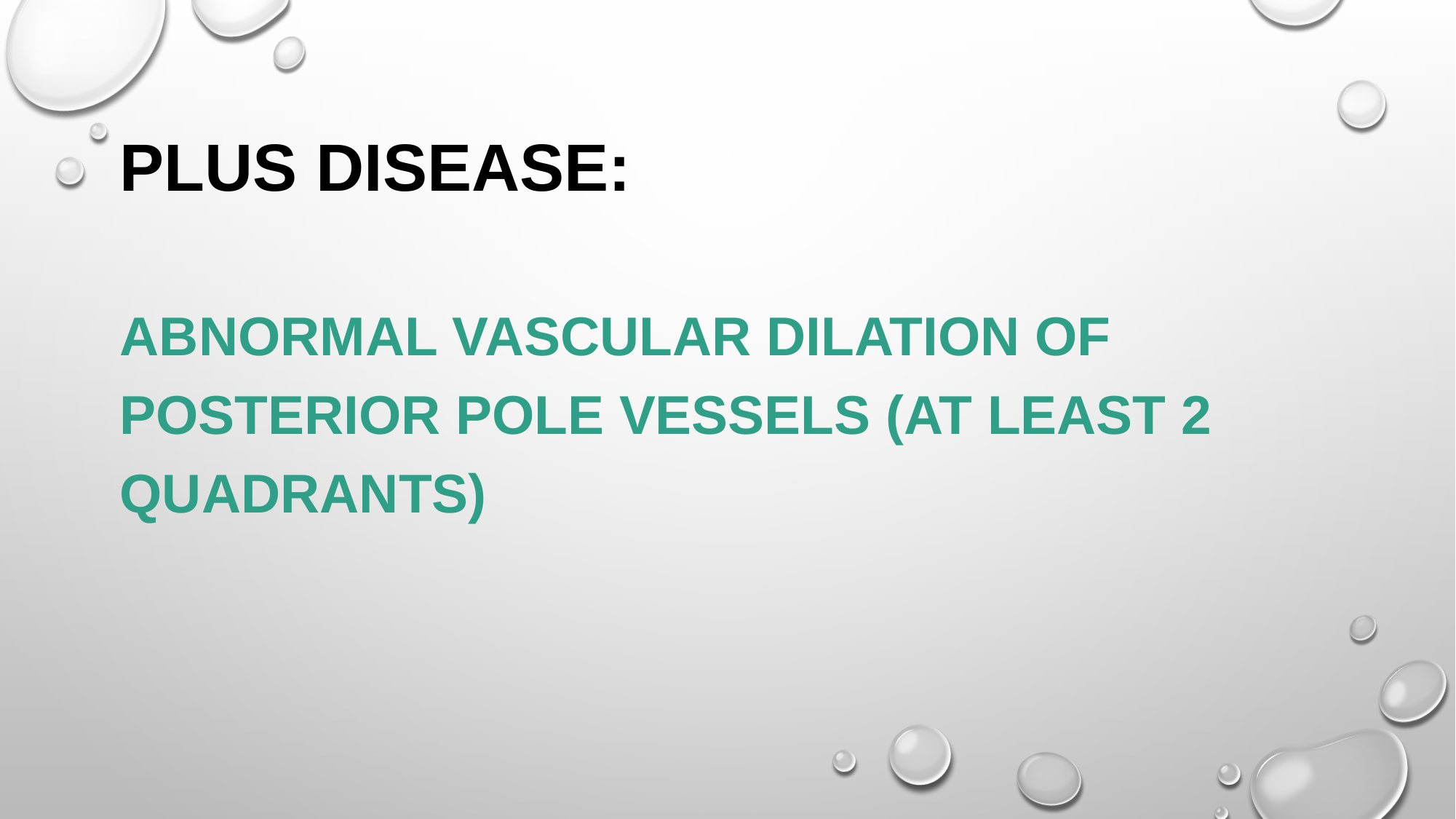

# Plus disease:
Abnormal vascular dilation of posterior pole vessels (at least 2 quadrants)